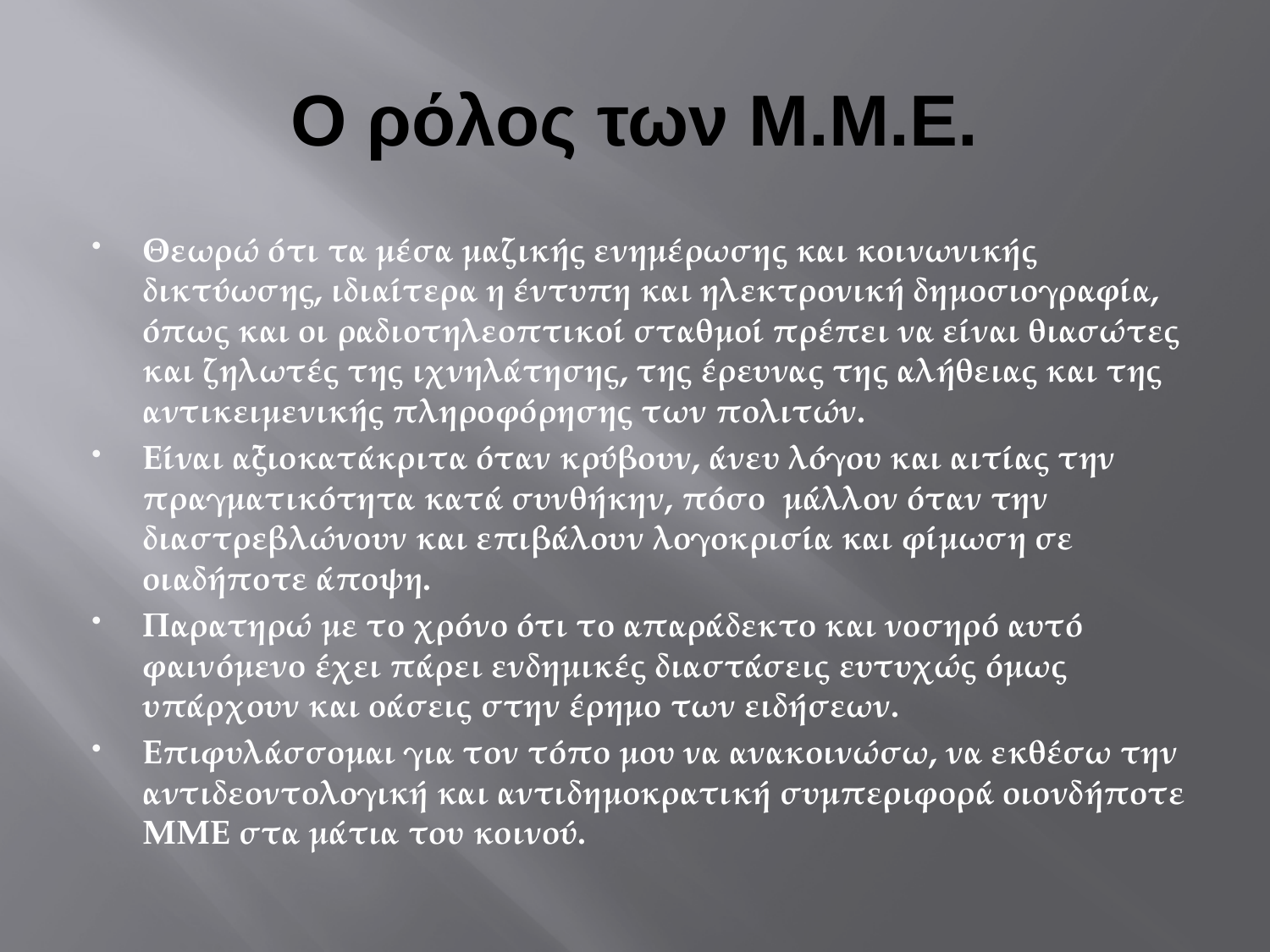

# Ο ρόλος των Μ.Μ.Ε.
Θεωρώ ότι τα μέσα μαζικής ενημέρωσης και κοινωνικής δικτύωσης, ιδιαίτερα η έντυπη και ηλεκτρονική δημοσιογραφία, όπως και οι ραδιοτηλεοπτικοί σταθμοί πρέπει να είναι θιασώτες και ζηλωτές της ιχνηλάτησης, της έρευνας της αλήθειας και της αντικειμενικής πληροφόρησης των πολιτών.
Είναι αξιοκατάκριτα όταν κρύβουν, άνευ λόγου και αιτίας την πραγματικότητα κατά συνθήκην, πόσο  μάλλον όταν την διαστρεβλώνουν και επιβάλουν λογοκρισία και φίμωση σε οιαδήποτε άποψη.
Παρατηρώ με το χρόνο ότι το απαράδεκτο και νοσηρό αυτό φαινόμενο έχει πάρει ενδημικές διαστάσεις ευτυχώς όμως υπάρχουν και οάσεις στην έρημο των ειδήσεων.
Επιφυλάσσομαι για τον τόπο μου να ανακοινώσω, να εκθέσω την αντιδεοντολογική και αντιδημοκρατική συμπεριφορά οιονδήποτε ΜΜΕ στα μάτια του κοινού.